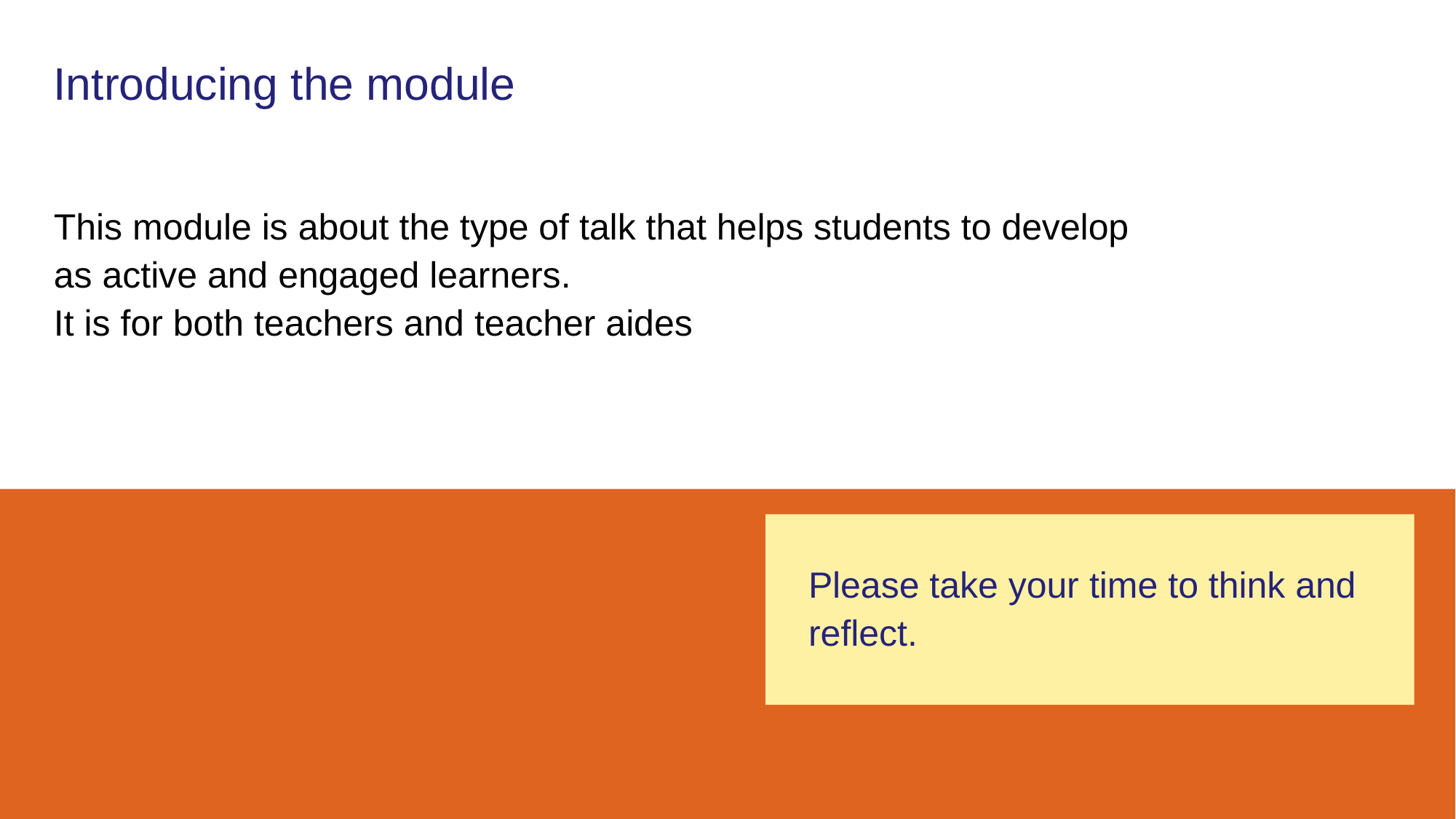

# Introducing the module
This module is about the type of talk that helps students to develop as active and engaged learners.
It is for both teachers and teacher aides
Please take your time to think and reflect.